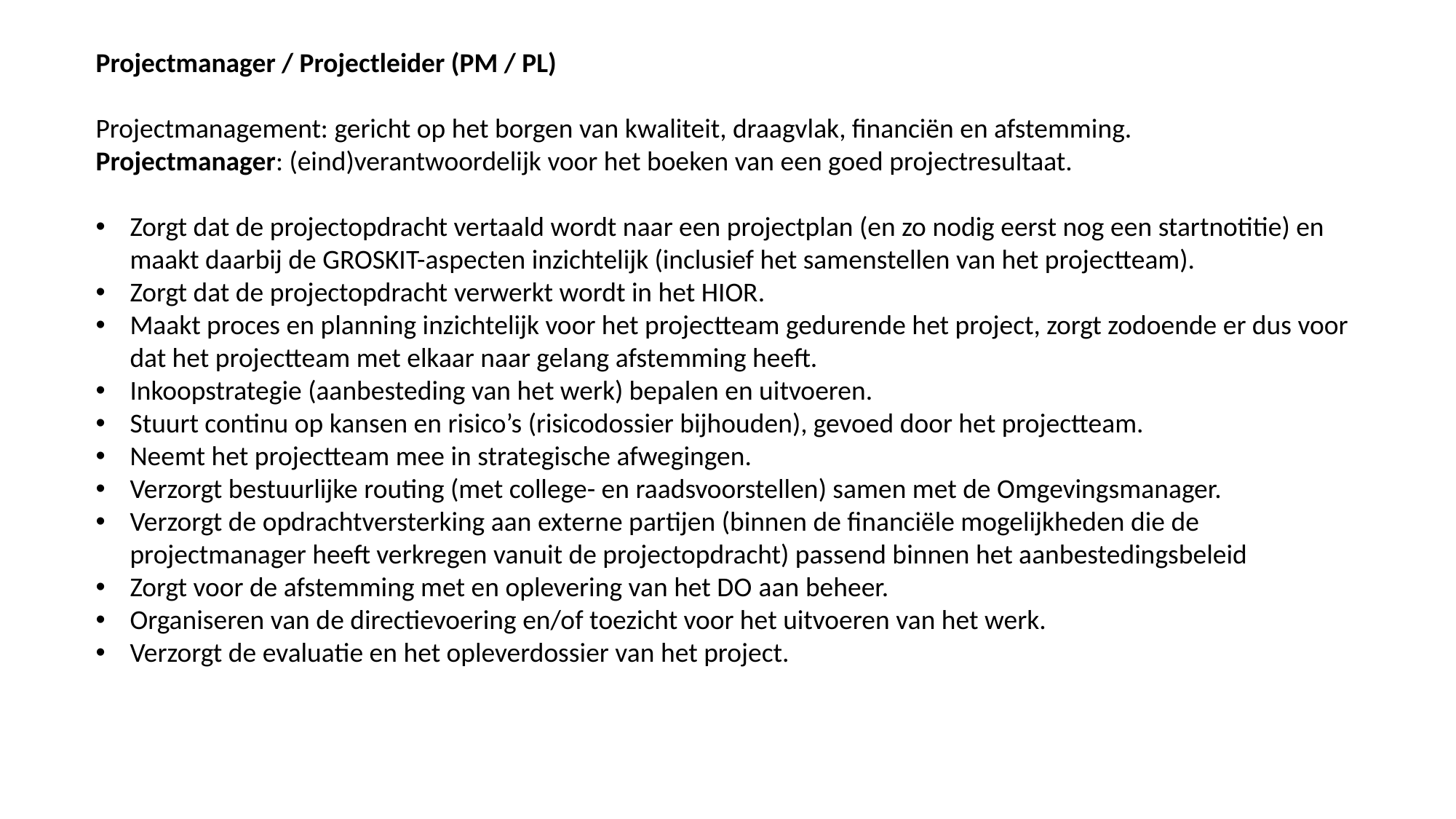

Projectmanager / Projectleider (PM / PL)

Projectmanagement: gericht op het borgen van kwaliteit, draagvlak, financiën en afstemming.
Projectmanager: (eind)verantwoordelijk voor het boeken van een goed projectresultaat.

Zorgt dat de projectopdracht vertaald wordt naar een projectplan (en zo nodig eerst nog een startnotitie) en maakt daarbij de GROSKIT-aspecten inzichtelijk (inclusief het samenstellen van het projectteam).
Zorgt dat de projectopdracht verwerkt wordt in het HIOR.
Maakt proces en planning inzichtelijk voor het projectteam gedurende het project, zorgt zodoende er dus voor dat het projectteam met elkaar naar gelang afstemming heeft.
Inkoopstrategie (aanbesteding van het werk) bepalen en uitvoeren.
Stuurt continu op kansen en risico’s (risicodossier bijhouden), gevoed door het projectteam.
Neemt het projectteam mee in strategische afwegingen.
Verzorgt bestuurlijke routing (met college- en raadsvoorstellen) samen met de Omgevingsmanager.
Verzorgt de opdrachtversterking aan externe partijen (binnen de financiële mogelijkheden die de projectmanager heeft verkregen vanuit de projectopdracht) passend binnen het aanbestedingsbeleid
Zorgt voor de afstemming met en oplevering van het DO aan beheer.
Organiseren van de directievoering en/of toezicht voor het uitvoeren van het werk.
Verzorgt de evaluatie en het opleverdossier van het project.